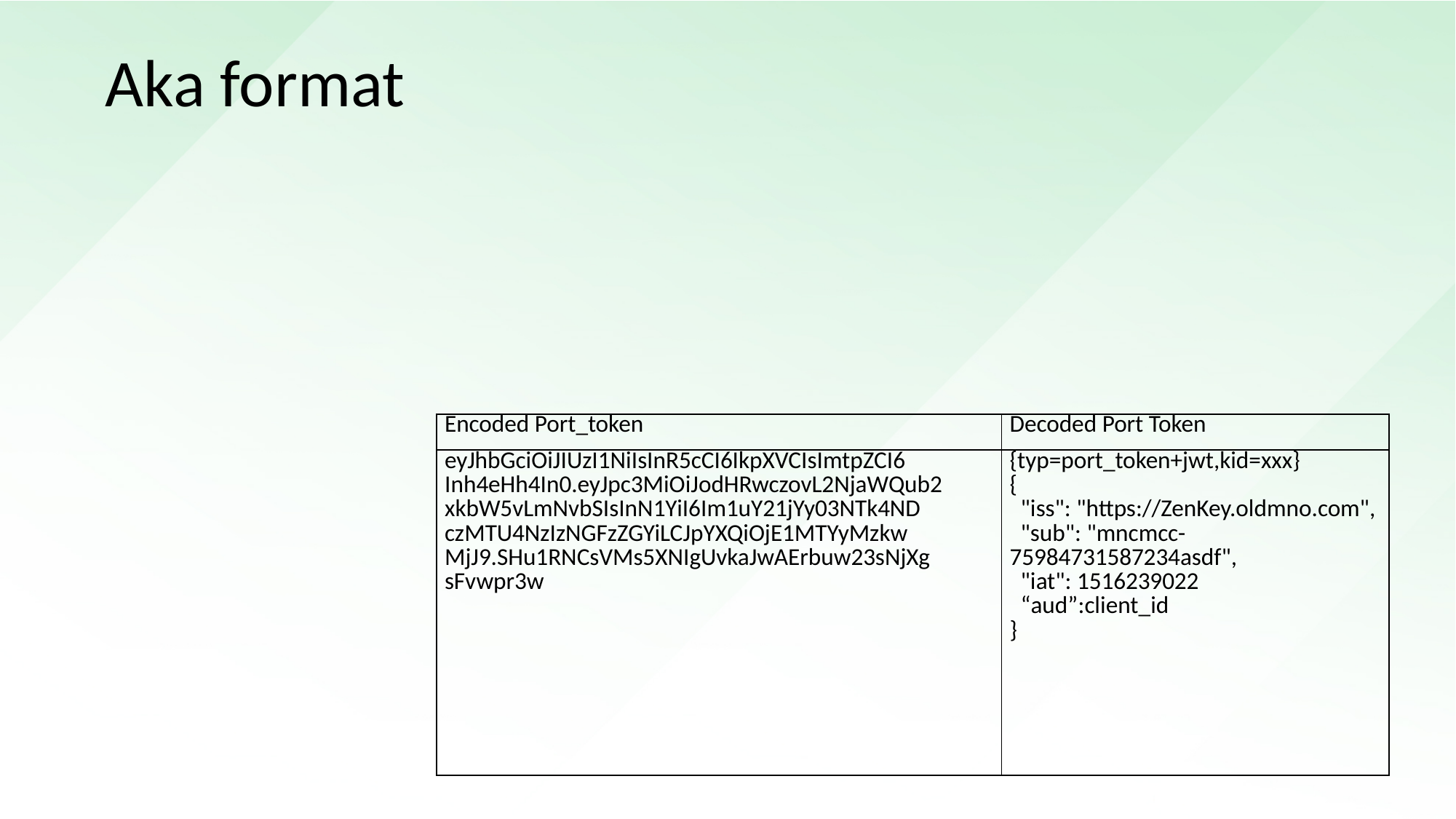

# Aka format
| Encoded Port\_token | Decoded Port Token |
| --- | --- |
| eyJhbGciOiJIUzI1NiIsInR5cCI6IkpXVCIsImtpZCI6 Inh4eHh4In0.eyJpc3MiOiJodHRwczovL2NjaWQub2 xkbW5vLmNvbSIsInN1YiI6Im1uY21jYy03NTk4ND czMTU4NzIzNGFzZGYiLCJpYXQiOjE1MTYyMzkw MjJ9.SHu1RNCsVMs5XNIgUvkaJwAErbuw23sNjXg sFvwpr3w | {typ=port\_token+jwt,kid=xxx} { "iss": "https://ZenKey.oldmno.com", "sub": "mncmcc-75984731587234asdf", "iat": 1516239022 “aud”:client\_id } |